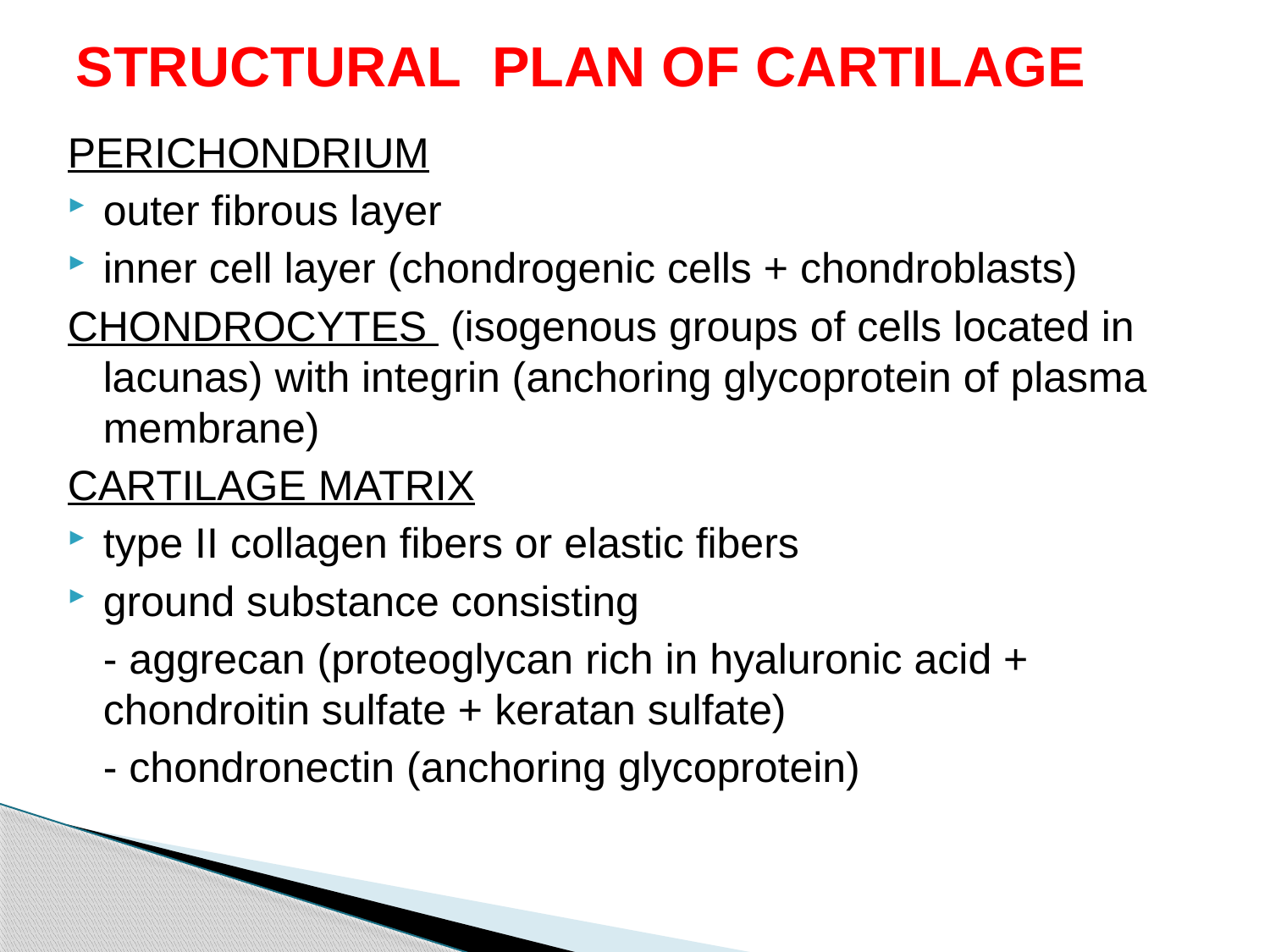

# STRUCTURAL  PLAN OF CARTILAGE
PERICHONDRIUM
outer fibrous layer
inner cell layer (chondrogenic cells + chondroblasts)
CHONDROCYTES  (isogenous groups of cells located in lacunas) with integrin (anchoring glycoprotein of plasma membrane)
CARTILAGE MATRIX
type II collagen fibers or elastic fibers
ground substance consisting
	- aggrecan (proteoglycan rich in hyaluronic acid + 	chondroitin sulfate + keratan sulfate)
	- chondronectin (anchoring glycoprotein)